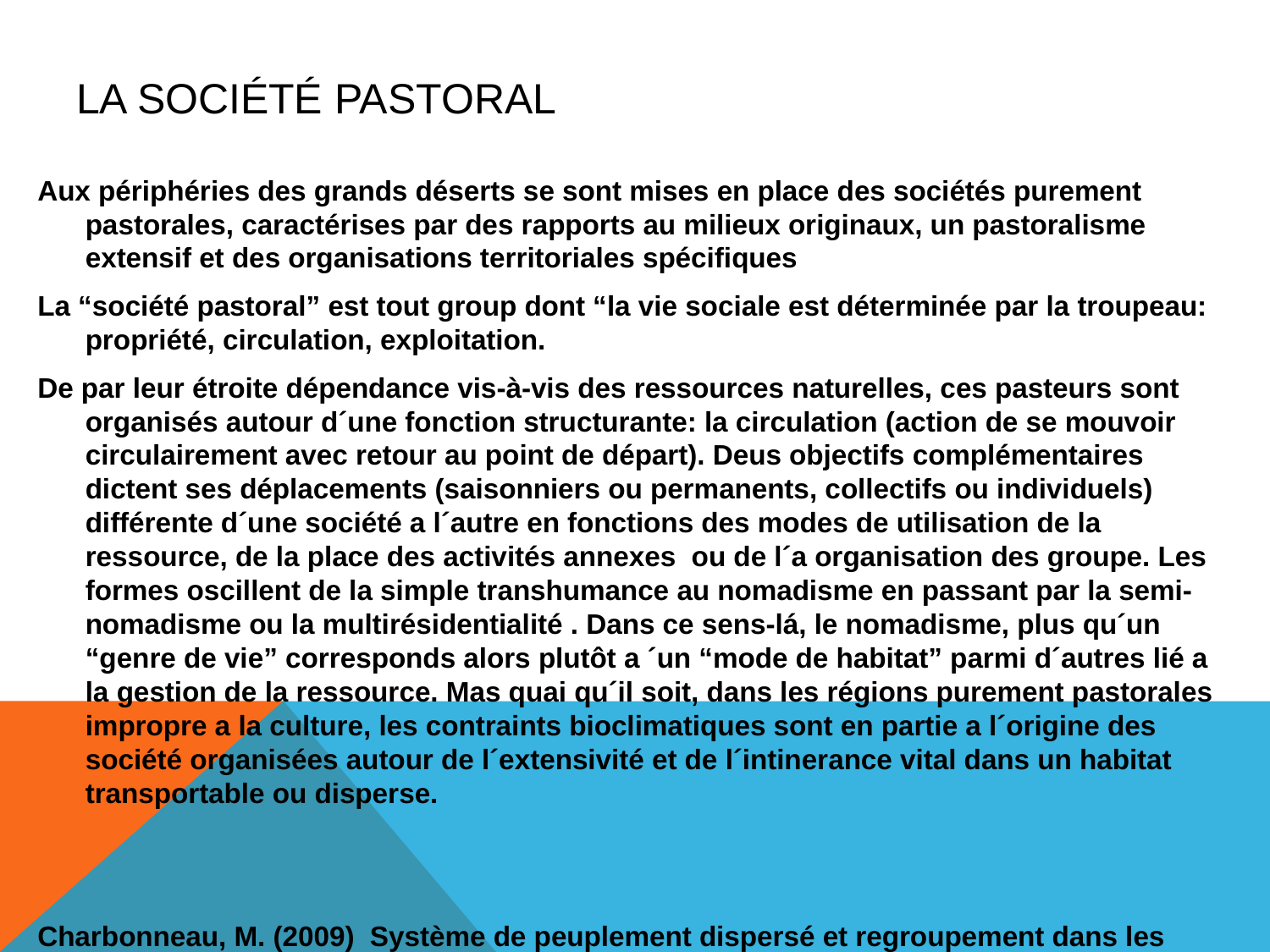

# La Société Pastoral
Aux périphéries des grands déserts se sont mises en place des sociétés purement pastorales, caractérises par des rapports au milieux originaux, un pastoralisme extensif et des organisations territoriales spécifiques
La “société pastoral” est tout group dont “la vie sociale est déterminée par la troupeau: propriété, circulation, exploitation.
De par leur étroite dépendance vis-à-vis des ressources naturelles, ces pasteurs sont organisés autour d´une fonction structurante: la circulation (action de se mouvoir circulairement avec retour au point de départ). Deus objectifs complémentaires dictent ses déplacements (saisonniers ou permanents, collectifs ou individuels) différente d´une société a l´autre en fonctions des modes de utilisation de la ressource, de la place des activités annexes  ou de l´a organisation des groupe. Les formes oscillent de la simple transhumance au nomadisme en passant par la semi-nomadisme ou la multirésidentialité . Dans ce sens-lá, le nomadisme, plus qu´un “genre de vie” corresponds alors plutôt a ´un “mode de habitat” parmi d´autres lié a la gestion de la ressource. Mas quai qu´il soit, dans les régions purement pastorales impropre a la culture, les contraints bioclimatiques sont en partie a l´origine des société organisées autour de l´extensivité et de l´intinerance vital dans un habitat transportable ou disperse.

Charbonneau, M. (2009)  Système de peuplement dispersé et regroupement dans les sociétés pastorales andines. Annales de Géographie, 2009/6 nº670, p.637-658